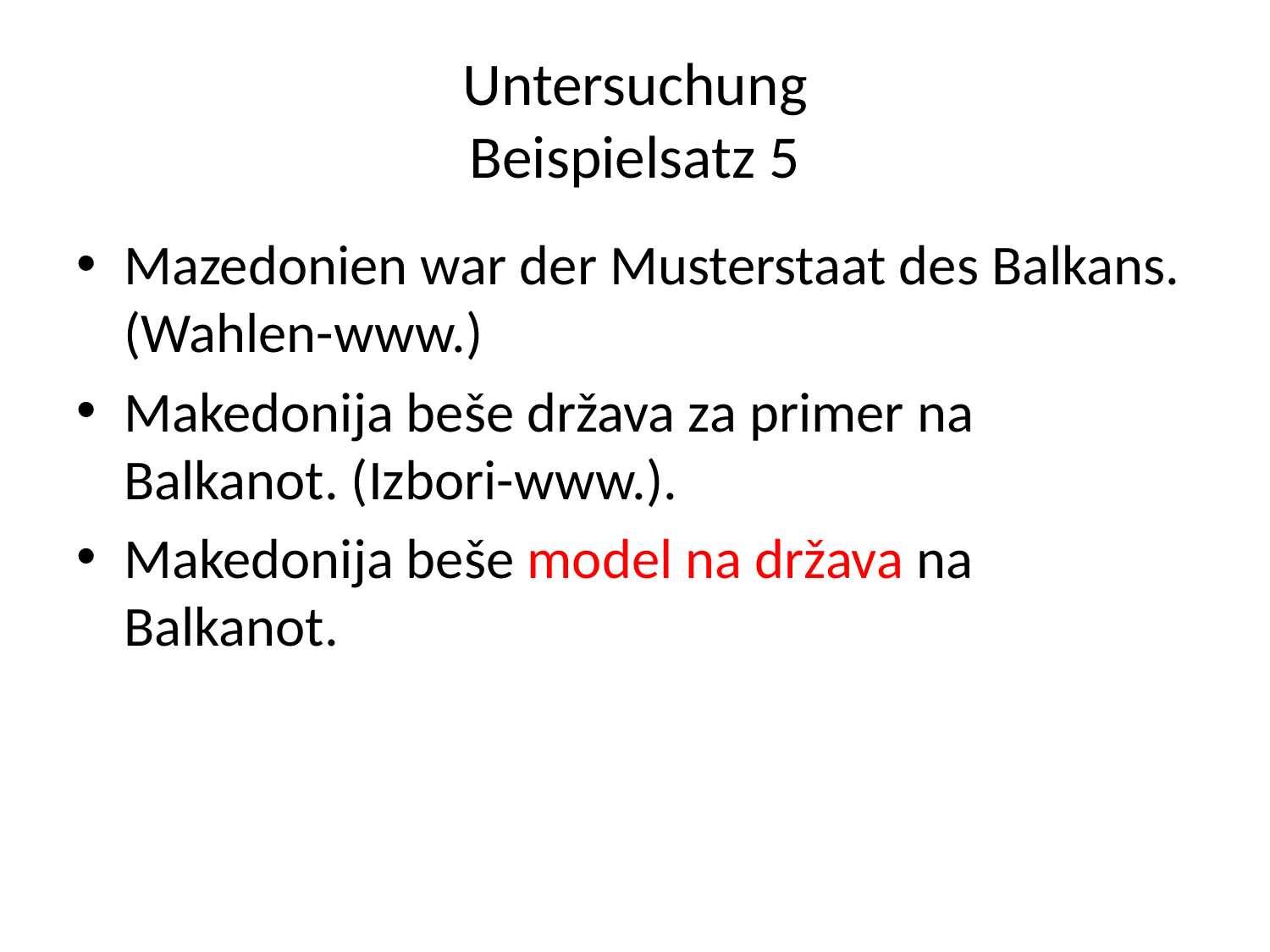

# Untersuchung Beispielsatz 5
Mazedonien war der Musterstaat des Balkans. (Wahlen-www.)
Makedonija beše država za primer na Balkanot. (Izbori-www.).
Makedonija beše model na država na Balkanot.